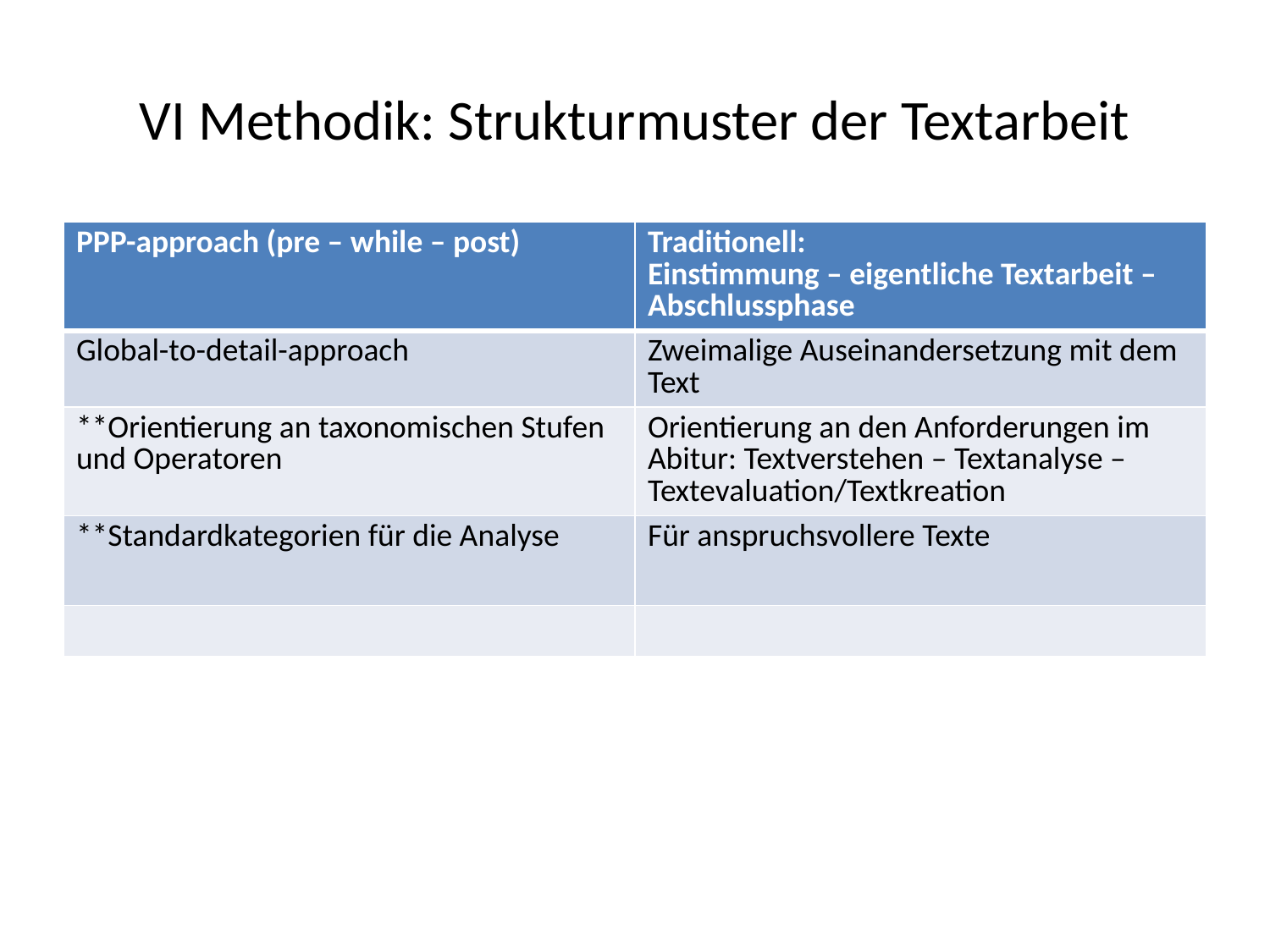

# VI Methodik: Strukturmuster der Textarbeit
| PPP-approach (pre – while – post) | Traditionell: Einstimmung – eigentliche Textarbeit – Abschlussphase |
| --- | --- |
| Global-to-detail-approach | Zweimalige Auseinandersetzung mit dem Text |
| \*\*Orientierung an taxonomischen Stufen und Operatoren | Orientierung an den Anforderungen im Abitur: Textverstehen – Textanalyse – Textevaluation/Textkreation |
| \*\*Standardkategorien für die Analyse | Für anspruchsvollere Texte |
|  |  |